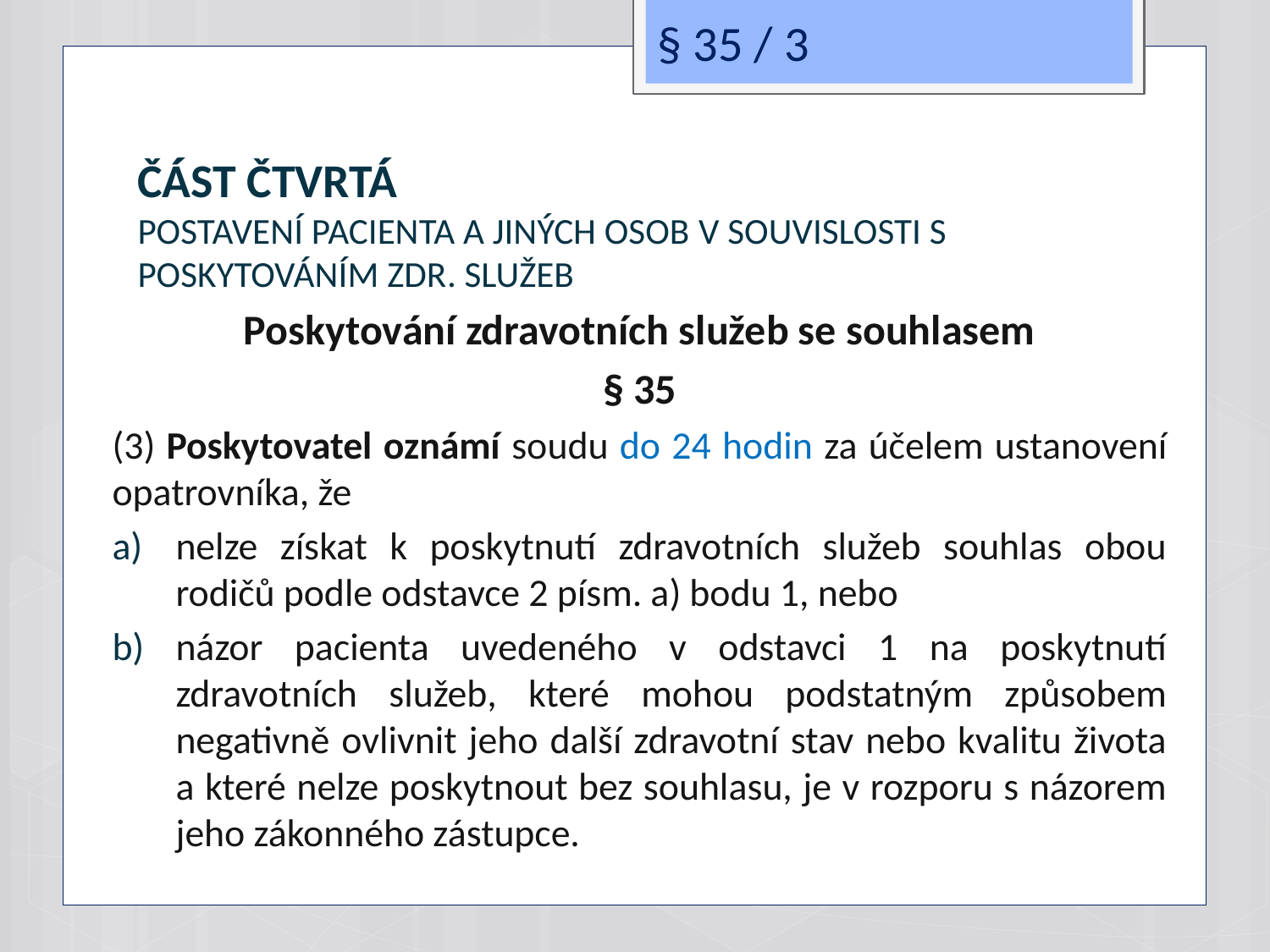

§ 35 / 3
# ČÁST ČTVRTÁ POSTAVENÍ PACIENTA A JINÝCH OSOB V SOUVISLOSTI S POSKYTOVÁNÍM ZDR. SLUŽEB
Poskytování zdravotních služeb se souhlasem
§ 35
(3) Poskytovatel oznámí soudu do 24 hodin za účelem ustanovení opatrovníka, že
nelze získat k poskytnutí zdravotních služeb souhlas obou rodičů podle odstavce 2 písm. a) bodu 1, nebo
názor pacienta uvedeného v odstavci 1 na poskytnutí zdravotních služeb, které mohou podstatným způsobem negativně ovlivnit jeho další zdravotní stav nebo kvalitu života a které nelze poskytnout bez souhlasu, je v rozporu s názorem jeho zákonného zástupce.